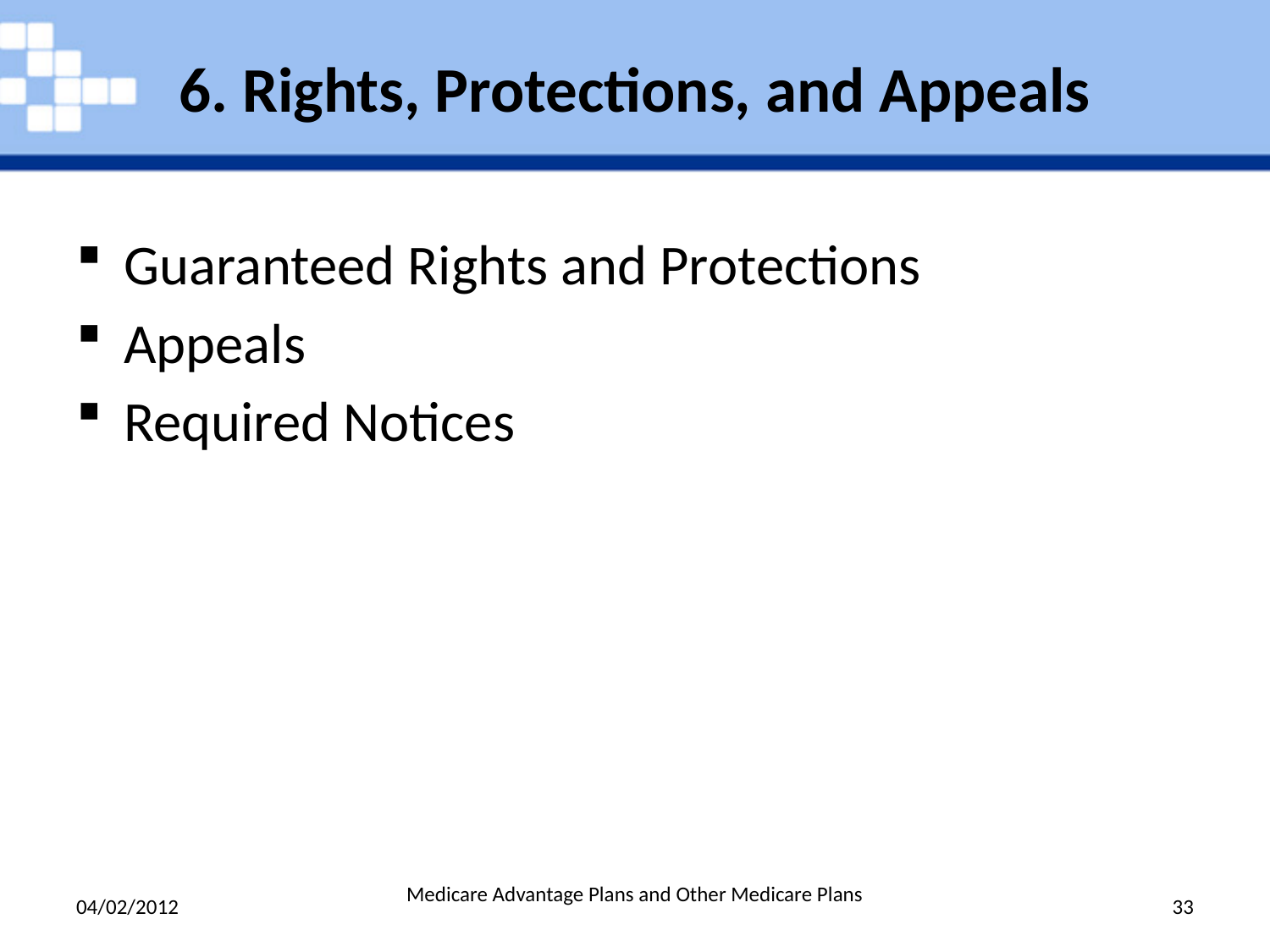

# 6. Rights, Protections, and Appeals
Guaranteed Rights and Protections
Appeals
Required Notices

04/02/2012
Medicare Advantage Plans and Other Medicare Plans

33